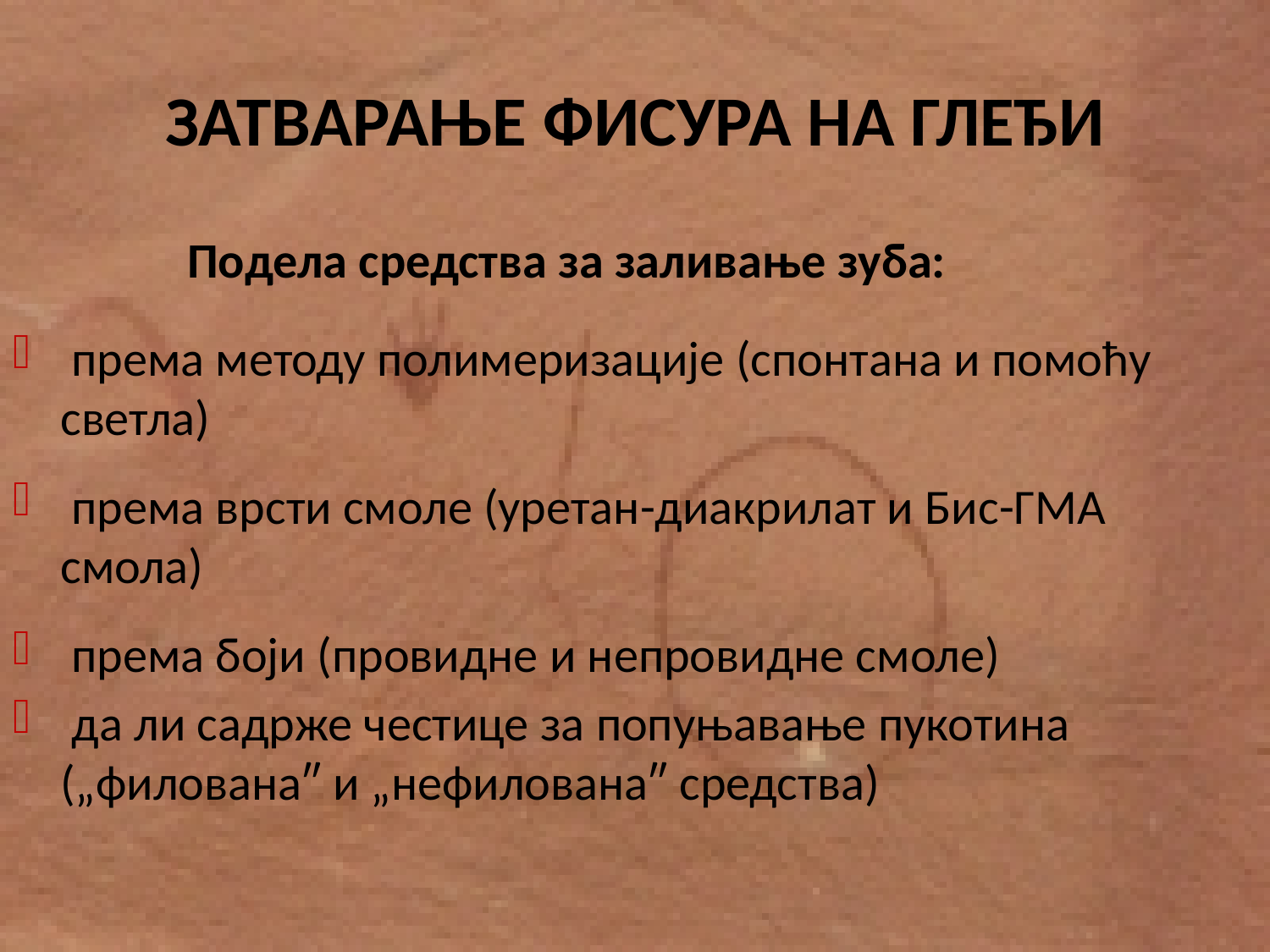

# ЗАТВАРАЊЕ ФИСУРА НА ГЛЕЂИ
		Подела средства за заливање зуба:

 према методу полимеризације (спонтана и помоћу светла)

 према врсти смоле (уретан-диакрилат и Бис-ГМА смола)

 према боји (провидне и непровидне смоле)
 да ли садрже честице за попуњавање пукотина („филована″ и „нефилована″ средства)